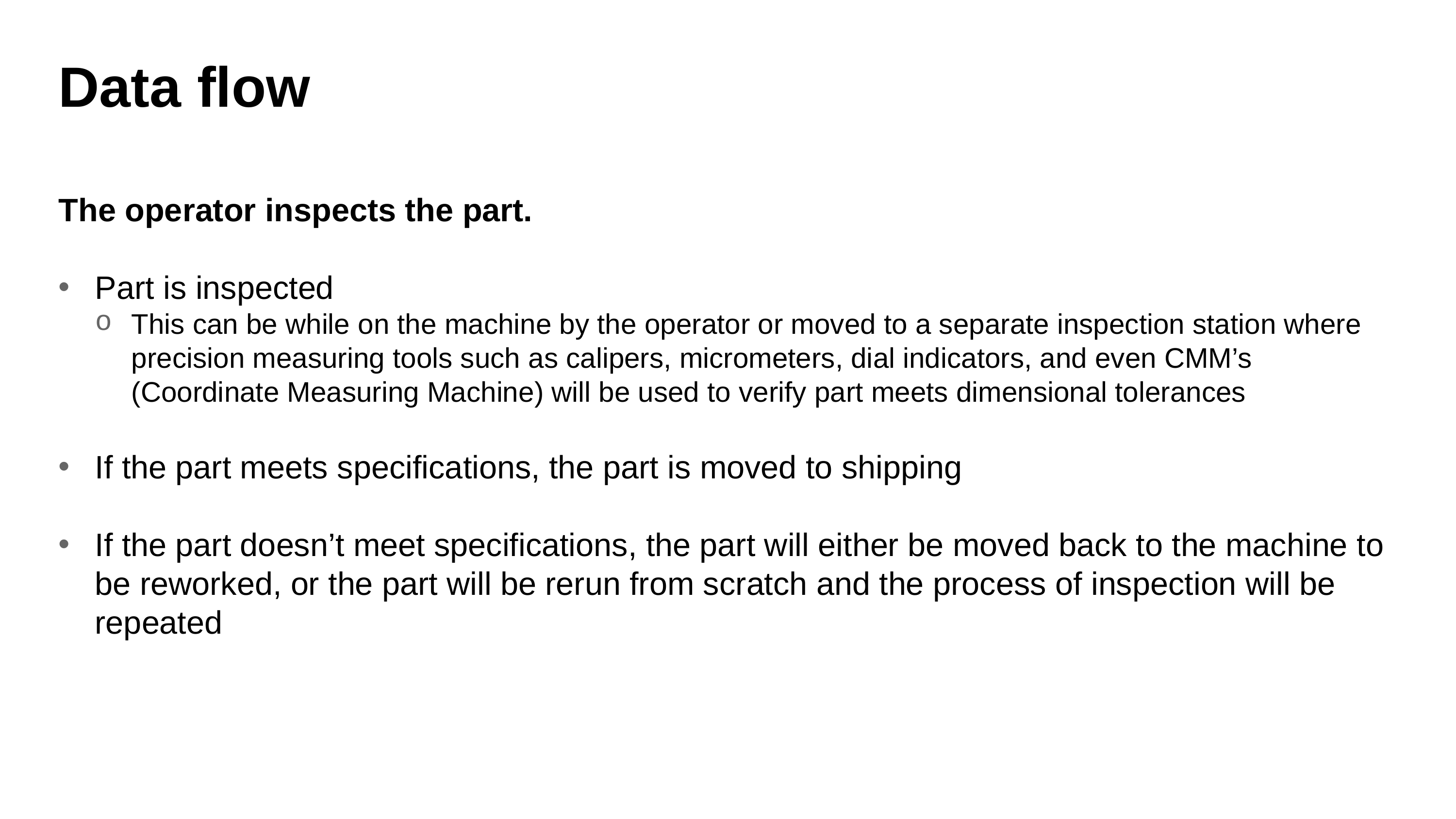

# Data flow
The operator inspects the part.

Part is inspected
This can be while on the machine by the operator or moved to a separate inspection station where precision measuring tools such as calipers, micrometers, dial indicators, and even CMM’s (Coordinate Measuring Machine) will be used to verify part meets dimensional tolerances

If the part meets specifications, the part is moved to shipping

If the part doesn’t meet specifications, the part will either be moved back to the machine to be reworked, or the part will be rerun from scratch and the process of inspection will be repeated